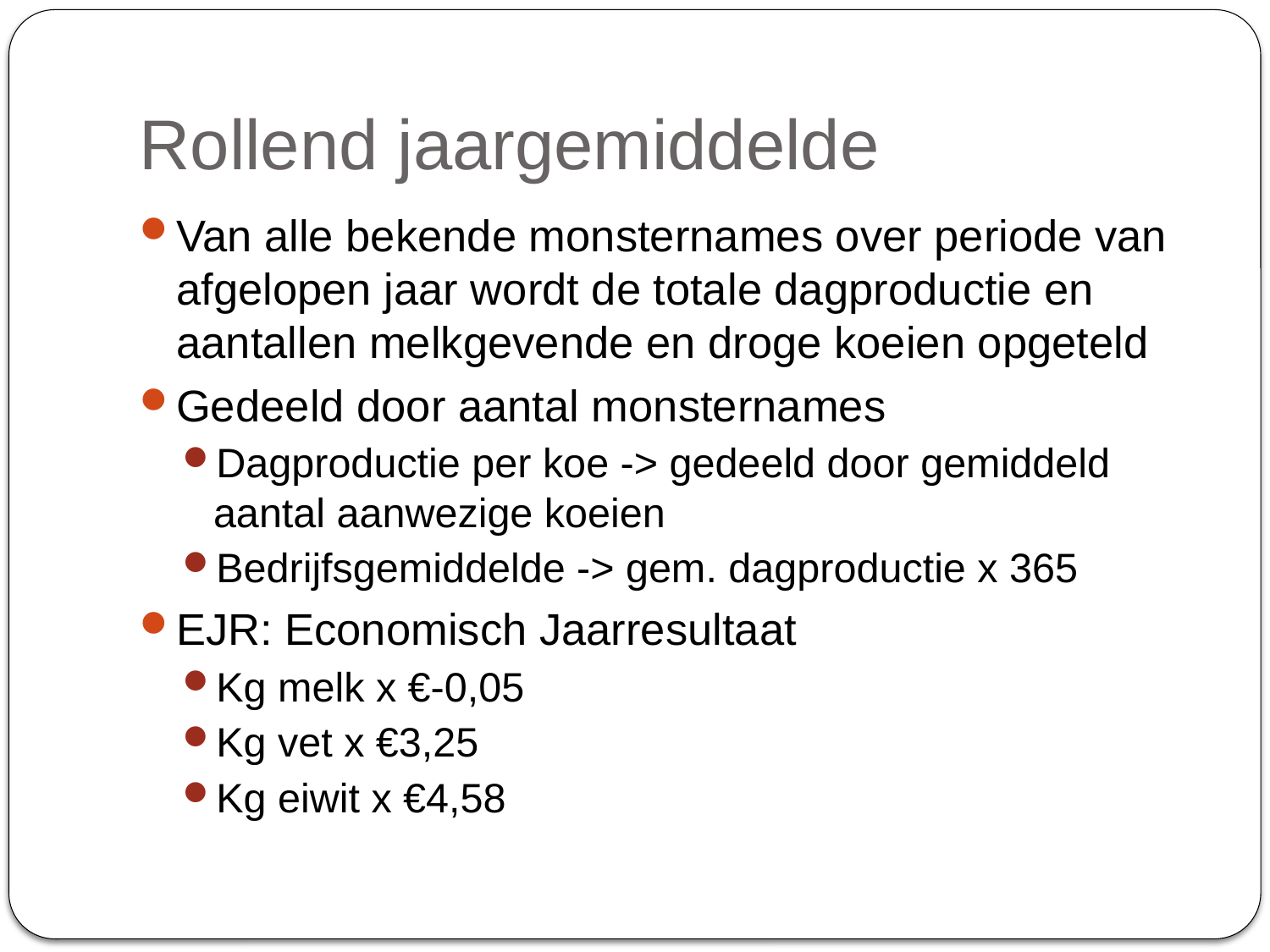

# Rollend jaargemiddelde
Van alle bekende monsternames over periode van afgelopen jaar wordt de totale dagproductie en aantallen melkgevende en droge koeien opgeteld
Gedeeld door aantal monsternames
Dagproductie per koe -> gedeeld door gemiddeld aantal aanwezige koeien
Bedrijfsgemiddelde -> gem. dagproductie x 365
EJR: Economisch Jaarresultaat
Kg melk x €-0,05
Kg vet x €3,25
Kg eiwit x €4,58